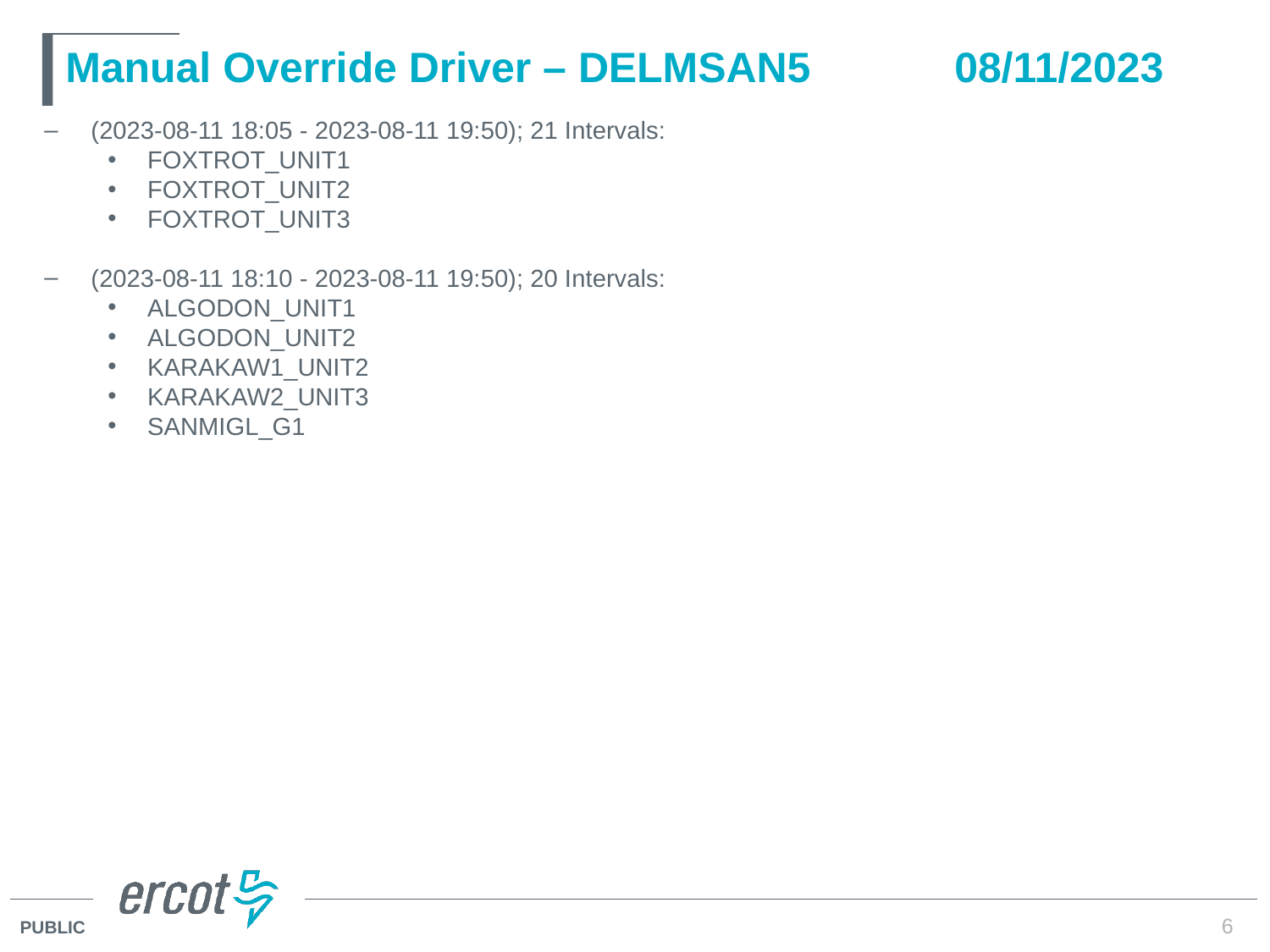

# Manual Override Driver – DELMSAN5 		08/11/2023
 (2023-08-11 18:05 - 2023-08-11 19:50); 21 Intervals:
FOXTROT_UNIT1
FOXTROT_UNIT2
FOXTROT_UNIT3

 (2023-08-11 18:10 - 2023-08-11 19:50); 20 Intervals:
ALGODON_UNIT1
ALGODON_UNIT2
KARAKAW1_UNIT2
KARAKAW2_UNIT3
SANMIGL_G1
6